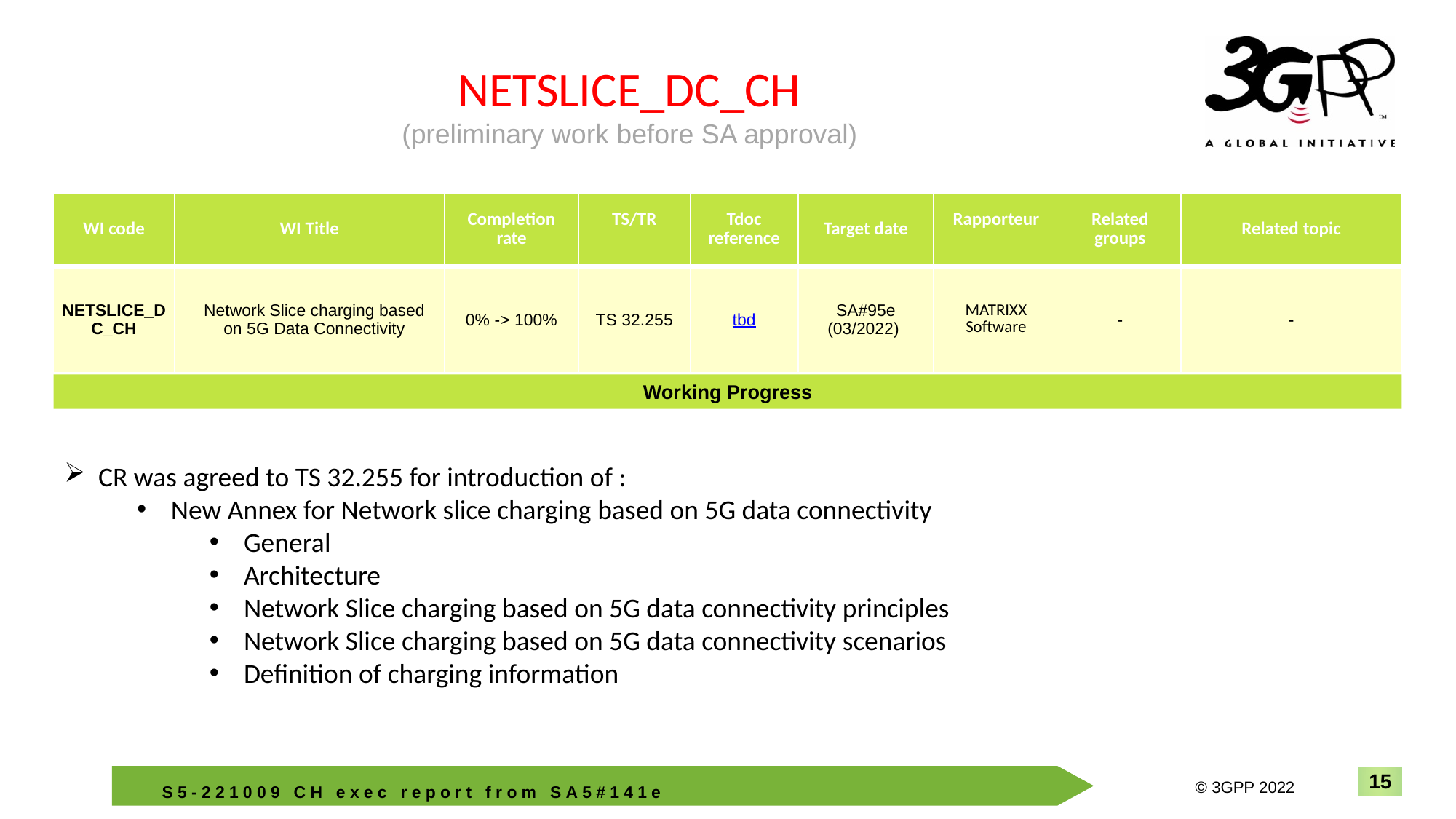

NETSLICE_DC_CH
(preliminary work before SA approval)
| WI code | WI Title | Completion rate | TS/TR | Tdoc reference | Target date | Rapporteur | Related groups | Related topic |
| --- | --- | --- | --- | --- | --- | --- | --- | --- |
| NETSLICE\_DC\_CH | Network Slice charging based on 5G Data Connectivity | 0% -> 100% | TS 32.255 | tbd | SA#95e (03/2022) | MATRIXX Software | - | - |
Working Progress

CR was agreed to TS 32.255 for introduction of :
New Annex for Network slice charging based on 5G data connectivity
General
Architecture
Network Slice charging based on 5G data connectivity principles
Network Slice charging based on 5G data connectivity scenarios
Definition of charging information